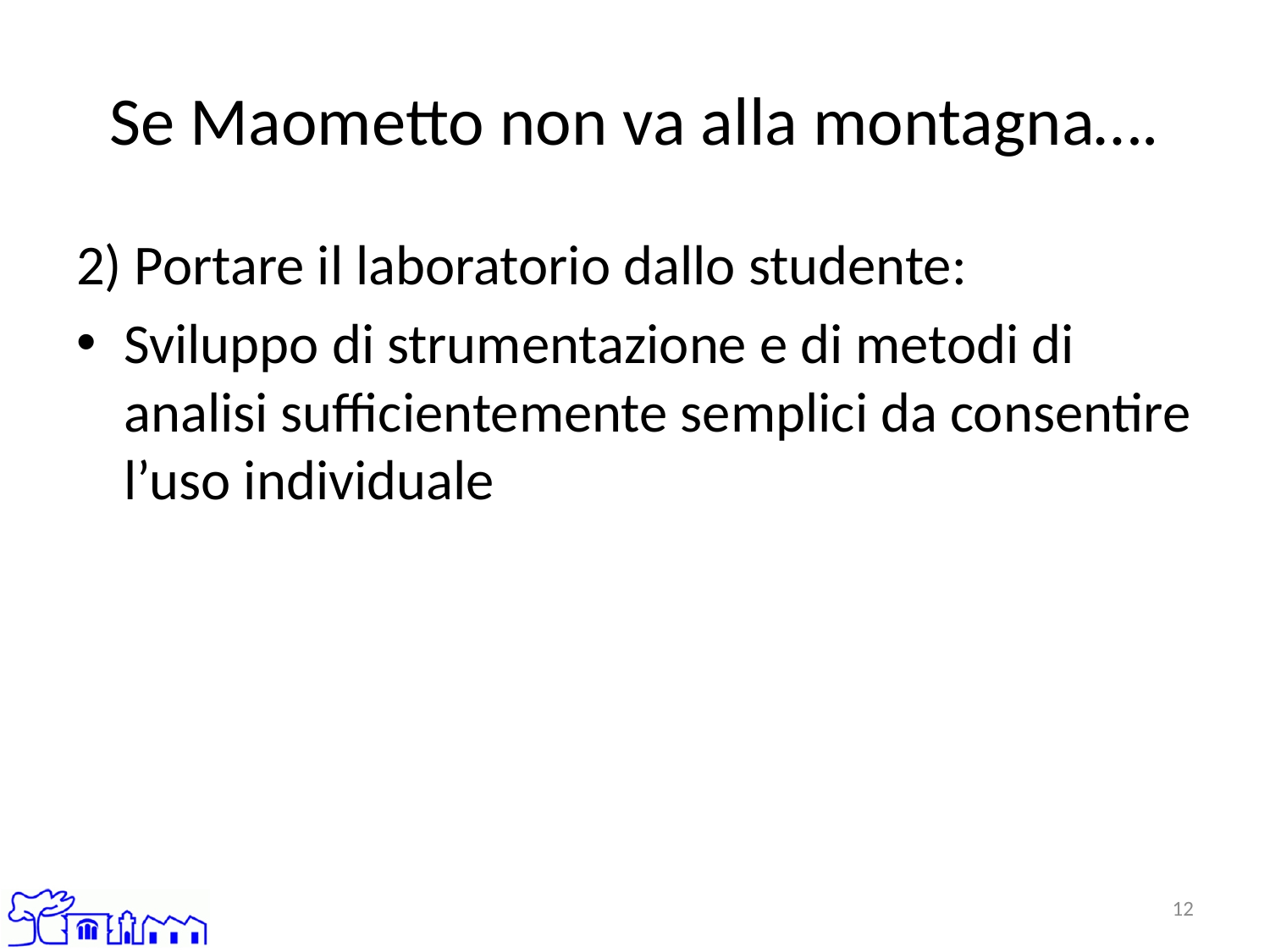

# Se Maometto non va alla montagna….
2) Portare il laboratorio dallo studente:
Sviluppo di strumentazione e di metodi di analisi sufficientemente semplici da consentire l’uso individuale
12